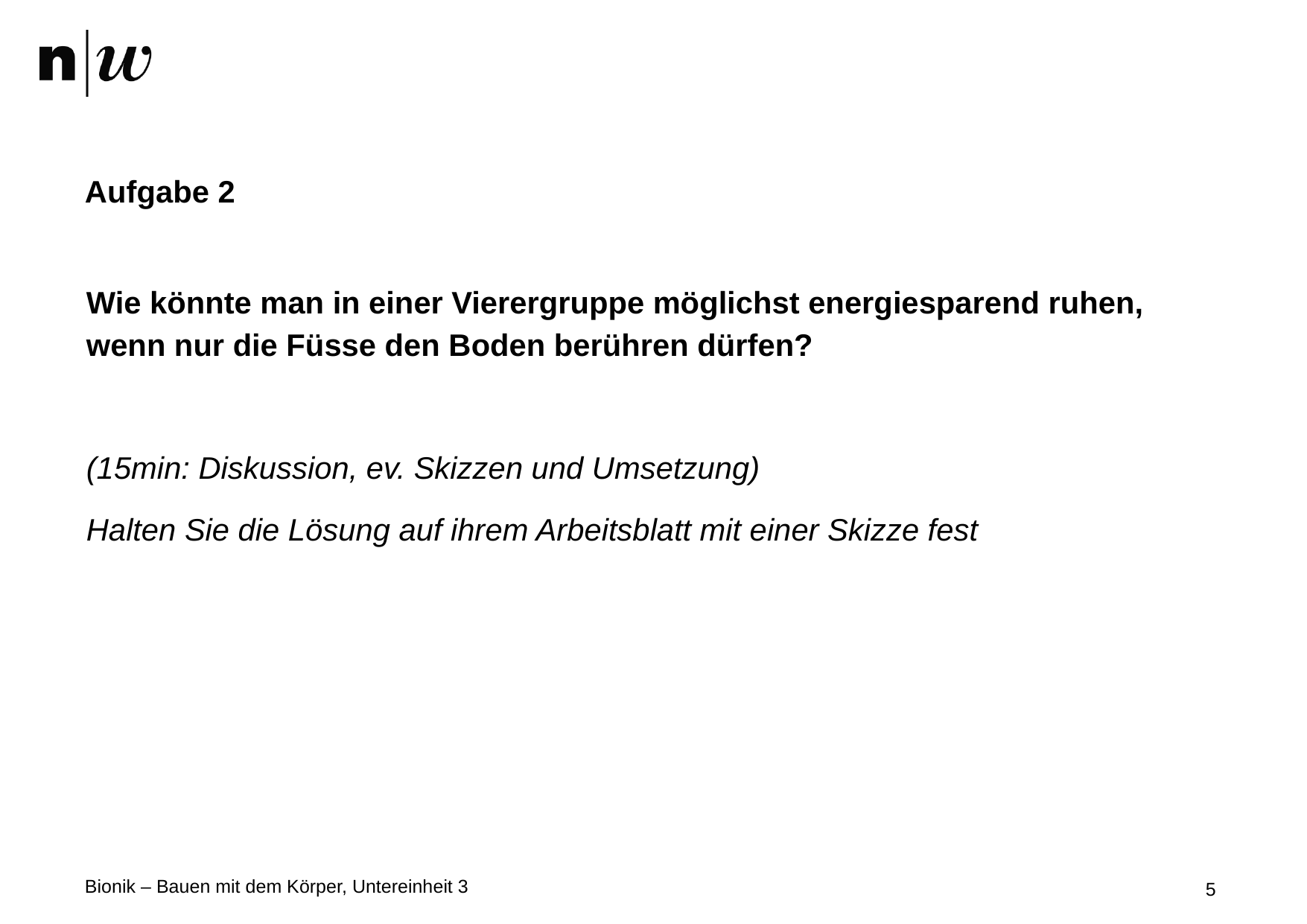

# Aufgabe 2
Wie könnte man in einer Vierergruppe möglichst energiesparend ruhen, wenn nur die Füsse den Boden berühren dürfen?

(15min: Diskussion, ev. Skizzen und Umsetzung)
Halten Sie die Lösung auf ihrem Arbeitsblatt mit einer Skizze fest

Bionik – Bauen mit dem Körper, Untereinheit 3
5